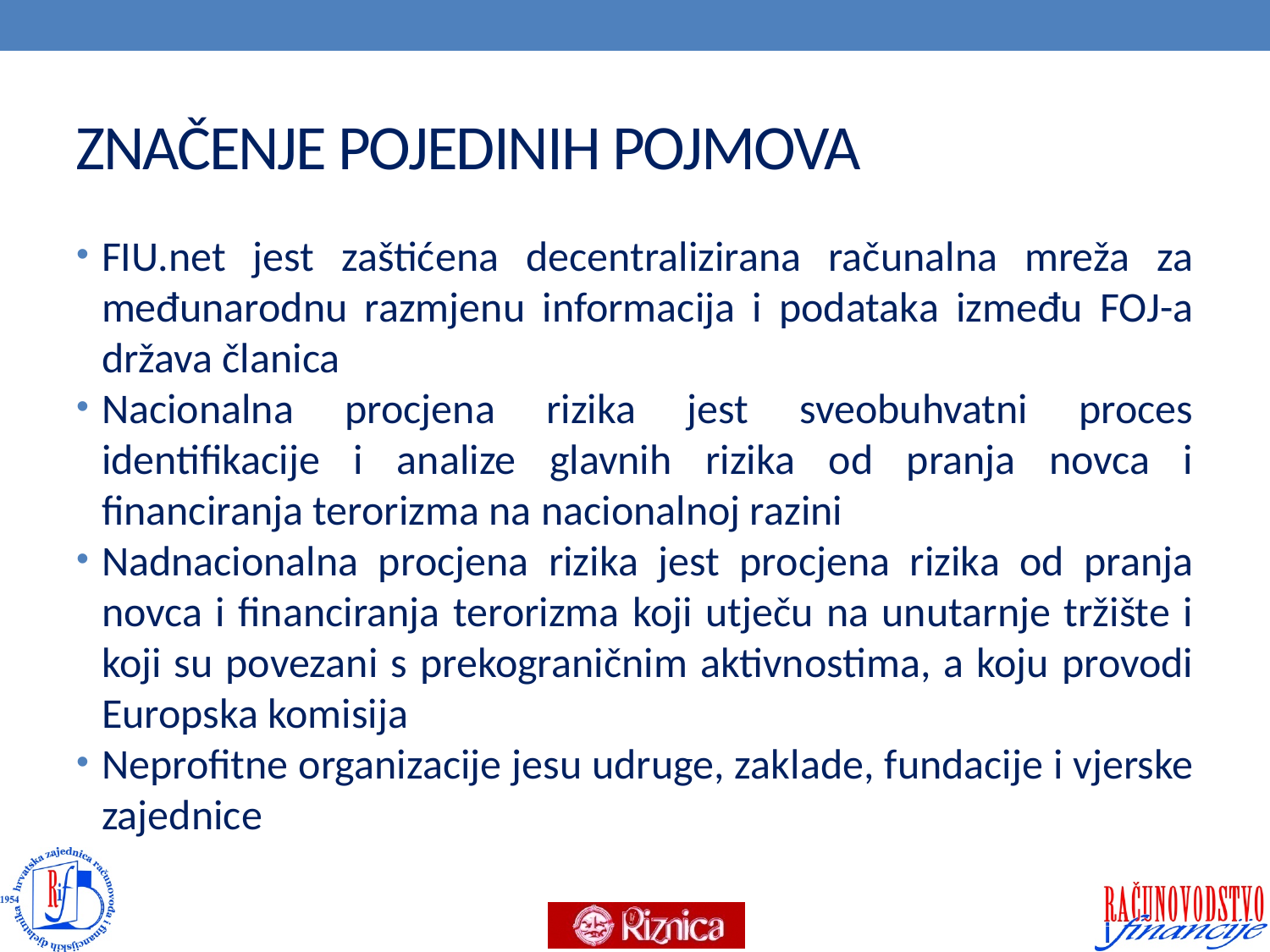

# ZNAČENJE POJEDINIH POJMOVA
FIU.net jest zaštićena decentralizirana računalna mreža za međunarodnu razmjenu informacija i podataka između FOJ-a država članica
Nacionalna procjena rizika jest sveobuhvatni proces identifikacije i analize glavnih rizika od pranja novca i financiranja terorizma na nacionalnoj razini
Nadnacionalna procjena rizika jest procjena rizika od pranja novca i financiranja terorizma koji utječu na unutarnje tržište i koji su povezani s prekograničnim aktivnostima, a koju provodi Europska komisija
Neprofitne organizacije jesu udruge, zaklade, fundacije i vjerske zajednice